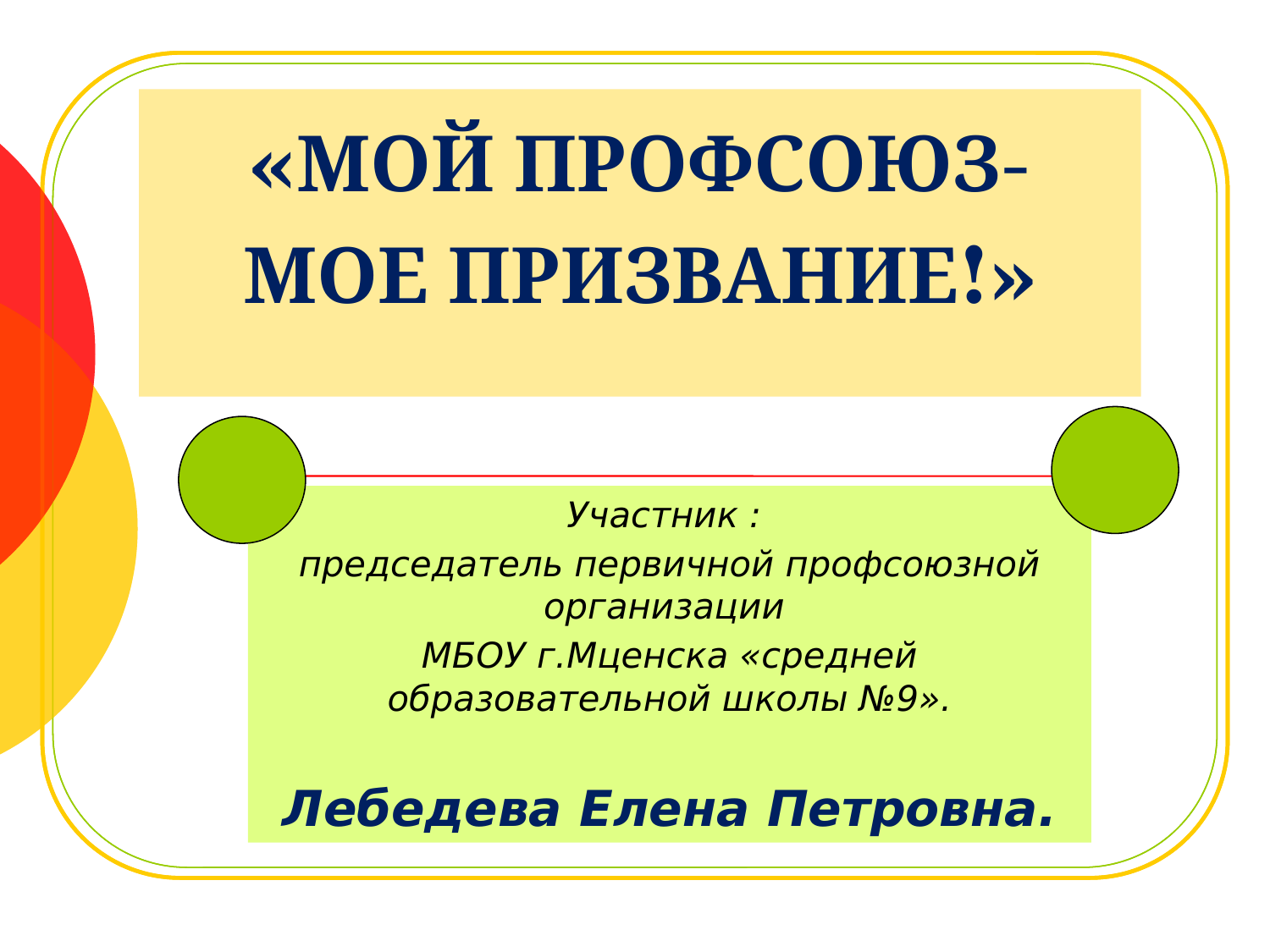

# «Мой профсоюз- мое призвание!»

Участник :
председатель первичной профсоюзной организации
МБОУ г.Мценска «средней образовательной школы №9».

Лебедева Елена Петровна.